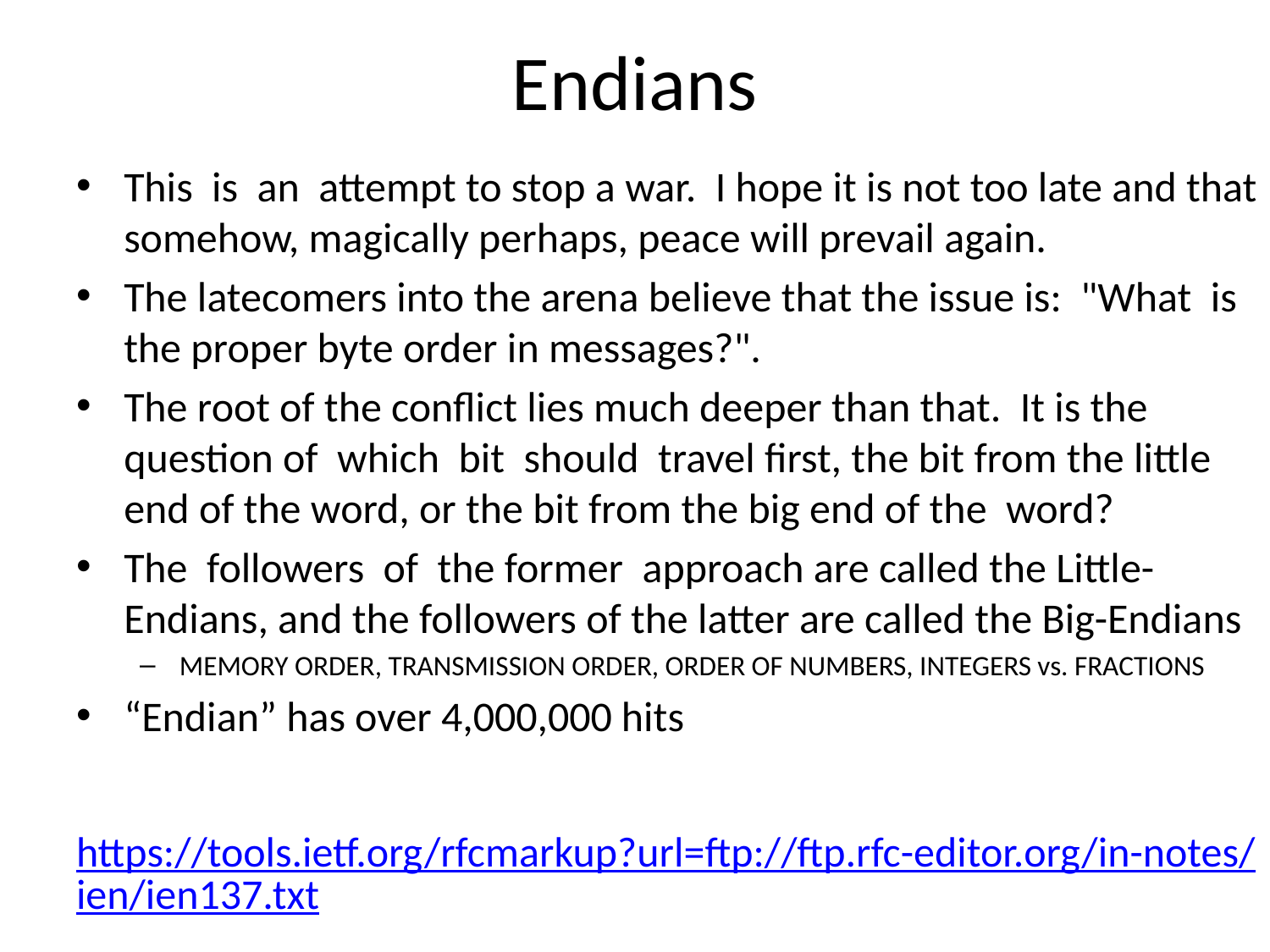

# Endians

This  is  an  attempt to stop a war.  I hope it is not too late and that somehow, magically perhaps, peace will prevail again.
The latecomers into the arena believe that the issue is:  "What  is  the proper byte order in messages?".
The root of the conflict lies much deeper than that.  It is the question of  which  bit  should  travel first, the bit from the little end of the word, or the bit from the big end of the  word?
The  followers  of  the former  approach are called the Little-Endians, and the followers of the latter are called the Big-Endians
MEMORY ORDER, TRANSMISSION ORDER, ORDER OF NUMBERS, INTEGERS vs. FRACTIONS
“Endian” has over 4,000,000 hits

https://tools.ietf.org/rfcmarkup?url=ftp://ftp.rfc-editor.org/in-notes/ien/ien137.txt